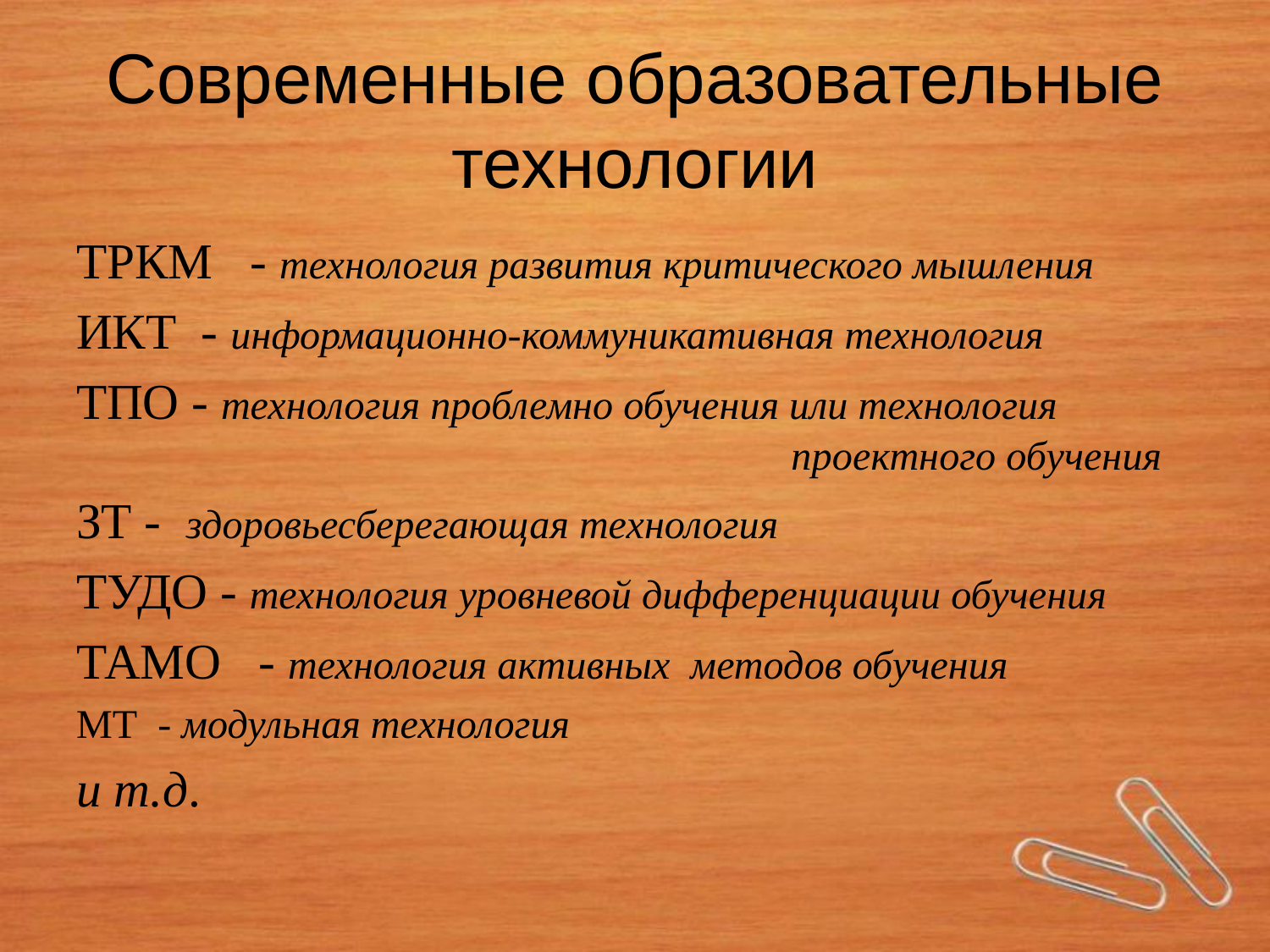

# Современные образовательные технологии
ТРКМ   - технология развития критического мышления
ИКТ  - информационно-коммуникативная технология
ТПО - технология проблемно обучения или технология                                                                                проектного обучения
ЗТ -  здоровьесберегающая технология
ТУДО - технология уровневой дифференциации обучения
ТАМО   - технология активных  методов обучения
МТ  - модульная технология
и т.д.